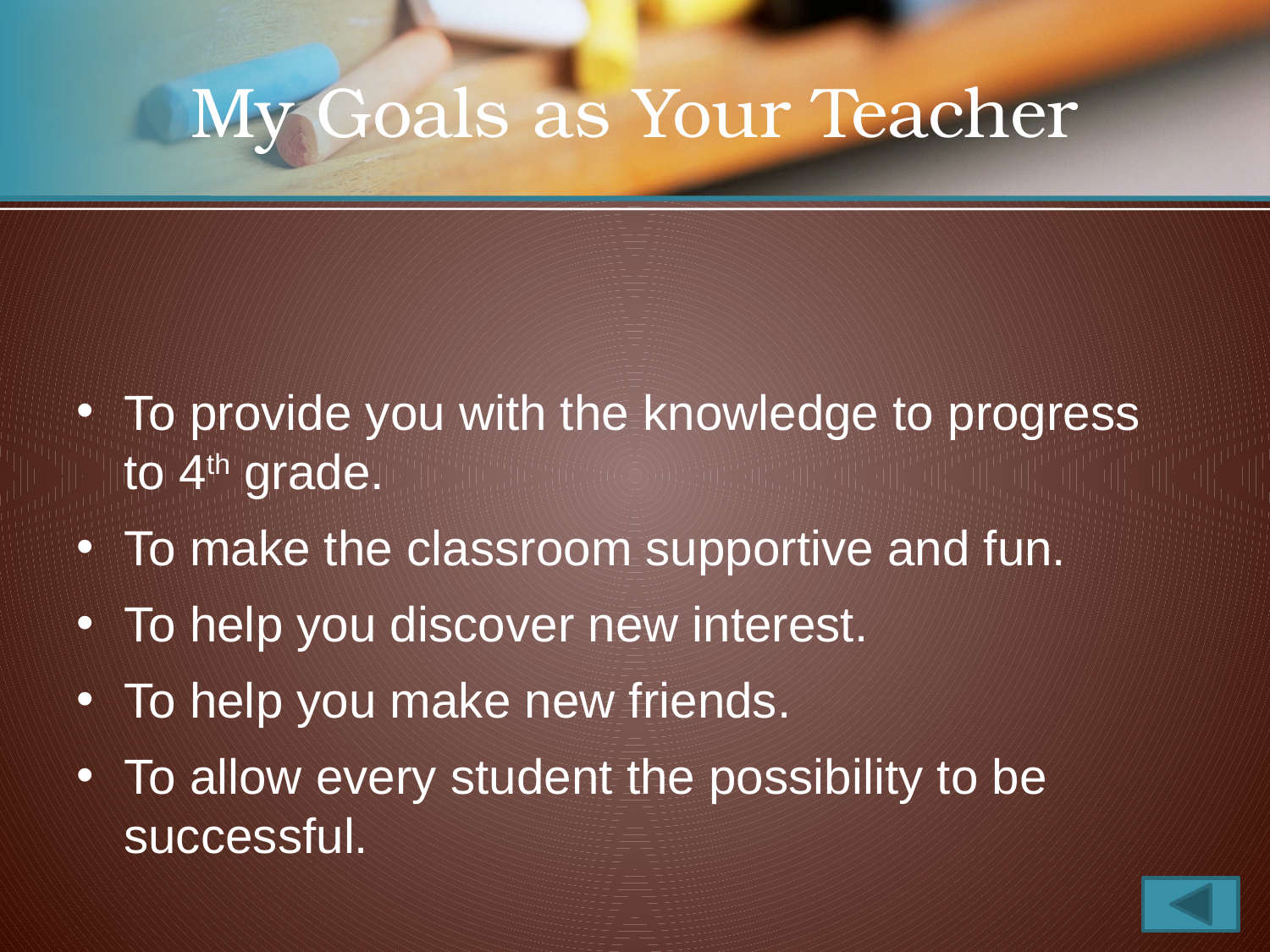

# My Goals as Your Teacher

To provide you with the knowledge to progress to 4th grade.
To make the classroom supportive and fun.
To help you discover new interest.
To help you make new friends.
To allow every student the possibility to be successful.